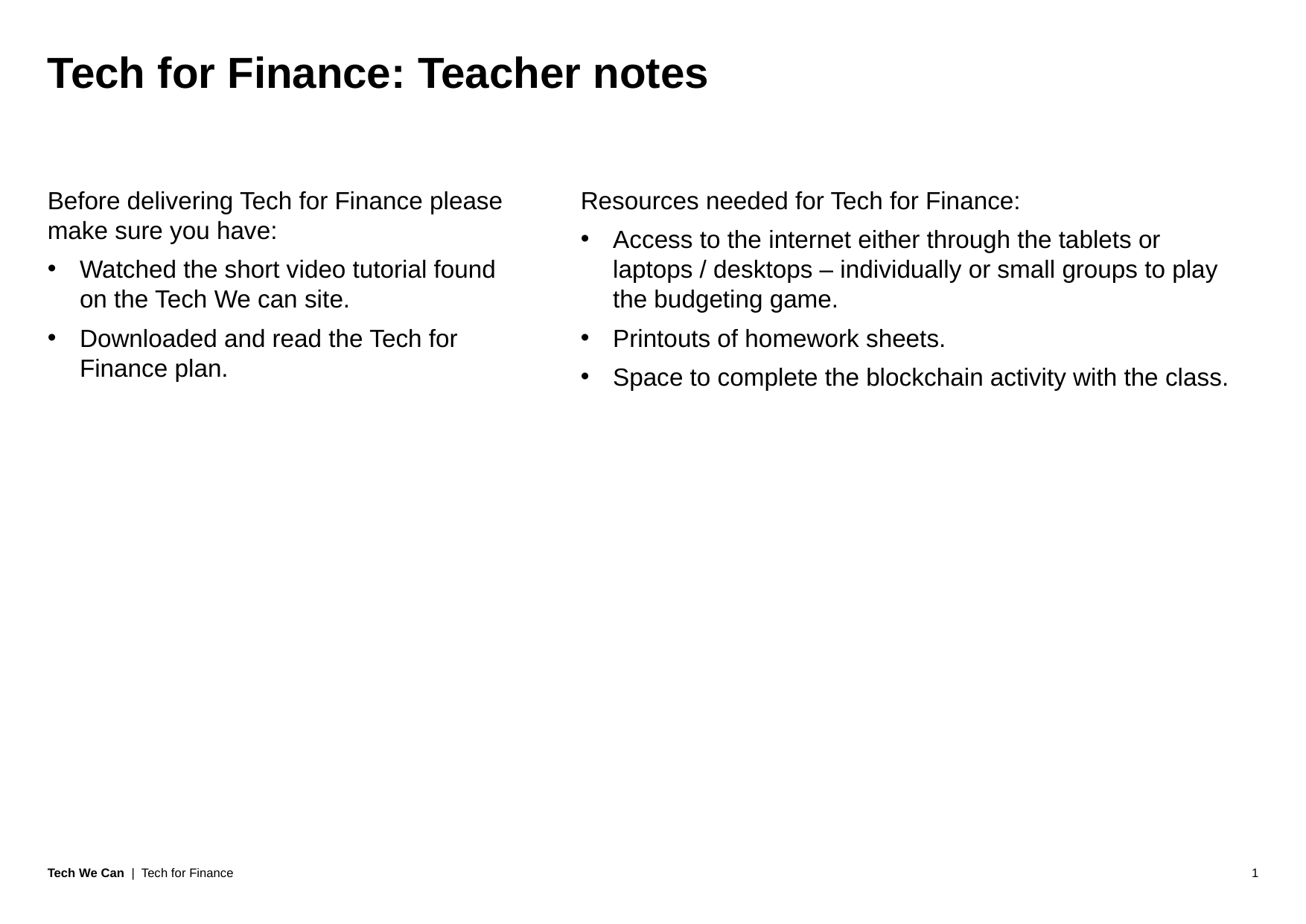

# Tech for Finance: Teacher notes
Resources needed for Tech for Finance:
Access to the internet either through the tablets or laptops / desktops – individually or small groups to play the budgeting game.
Printouts of homework sheets.
Space to complete the blockchain activity with the class.
Before delivering Tech for Finance please make sure you have:
Watched the short video tutorial found on the Tech We can site.
Downloaded and read the Tech for Finance plan.
1